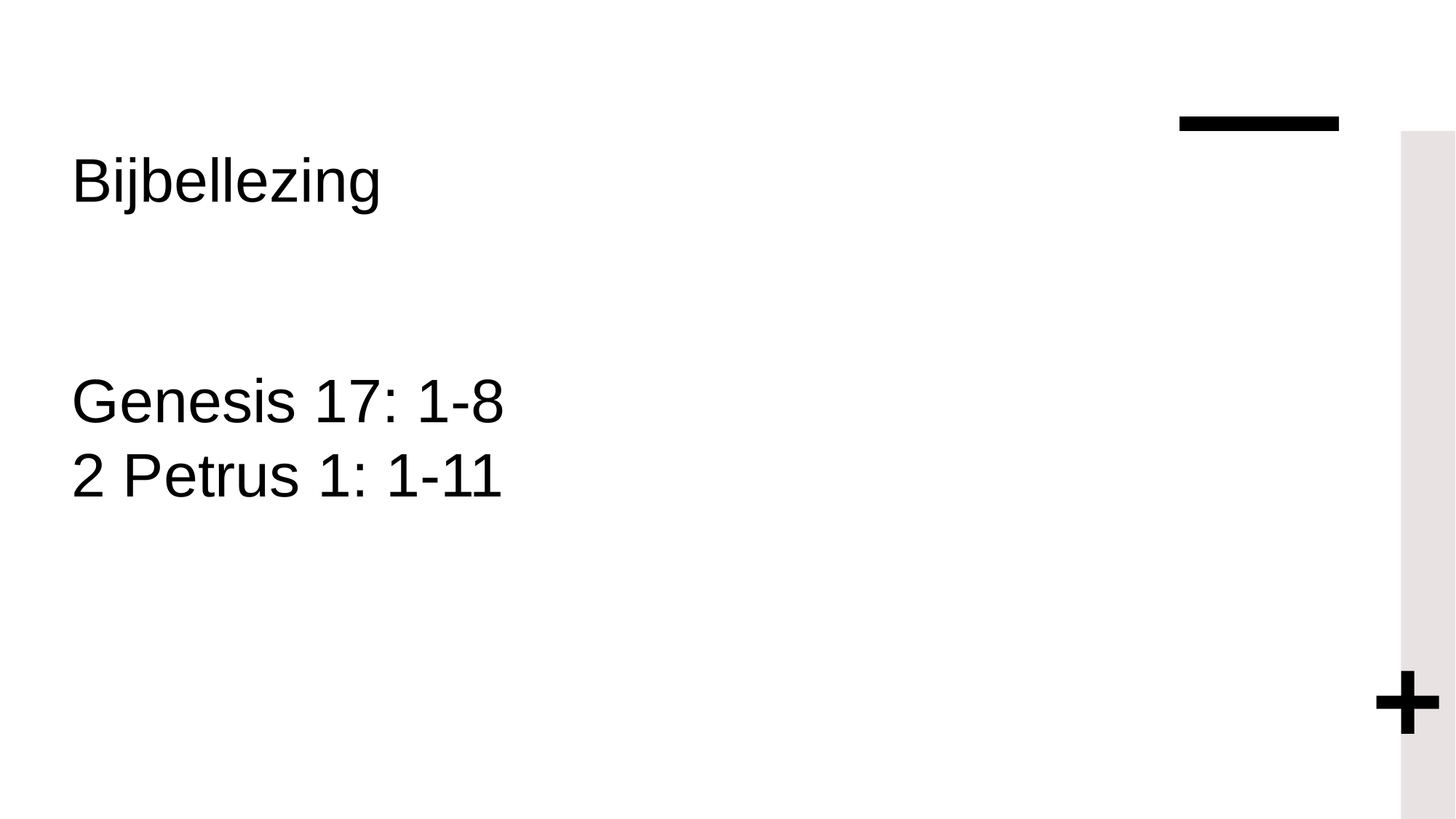

# Bijbellezing Genesis 17: 1-8 2 Petrus 1: 1-11